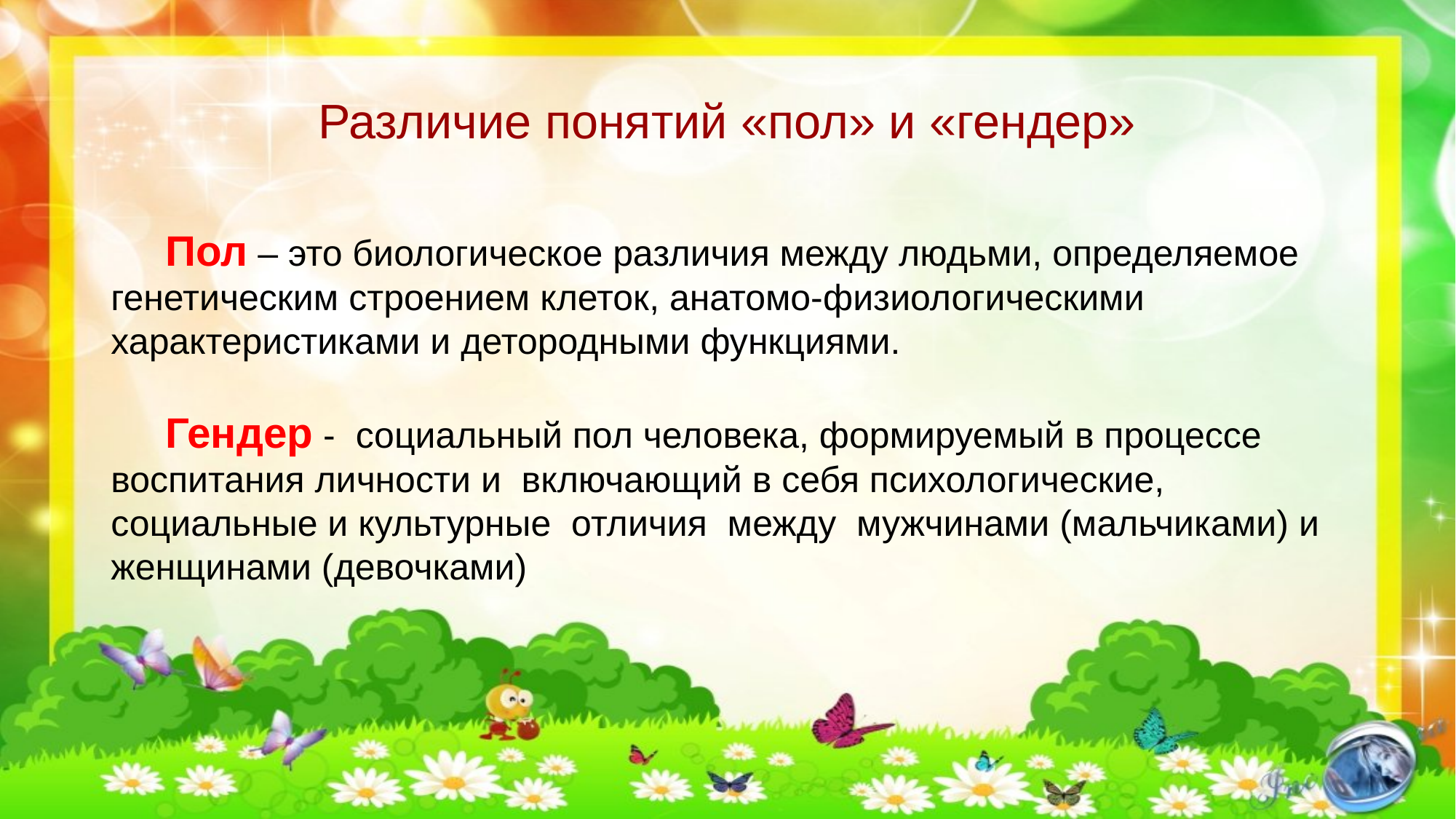

# Различие понятий «пол» и «гендер»
Пол – это биологическое различия между людьми, определяемое генетическим строением клеток, анатомо-физиологическими характеристиками и детородными функциями.

Гендер -  социальный пол человека, формируемый в процессе воспитания личности и  включающий в себя психологические, социальные и культурные  отличия  между  мужчинами (мальчиками) и женщинами (девочками)